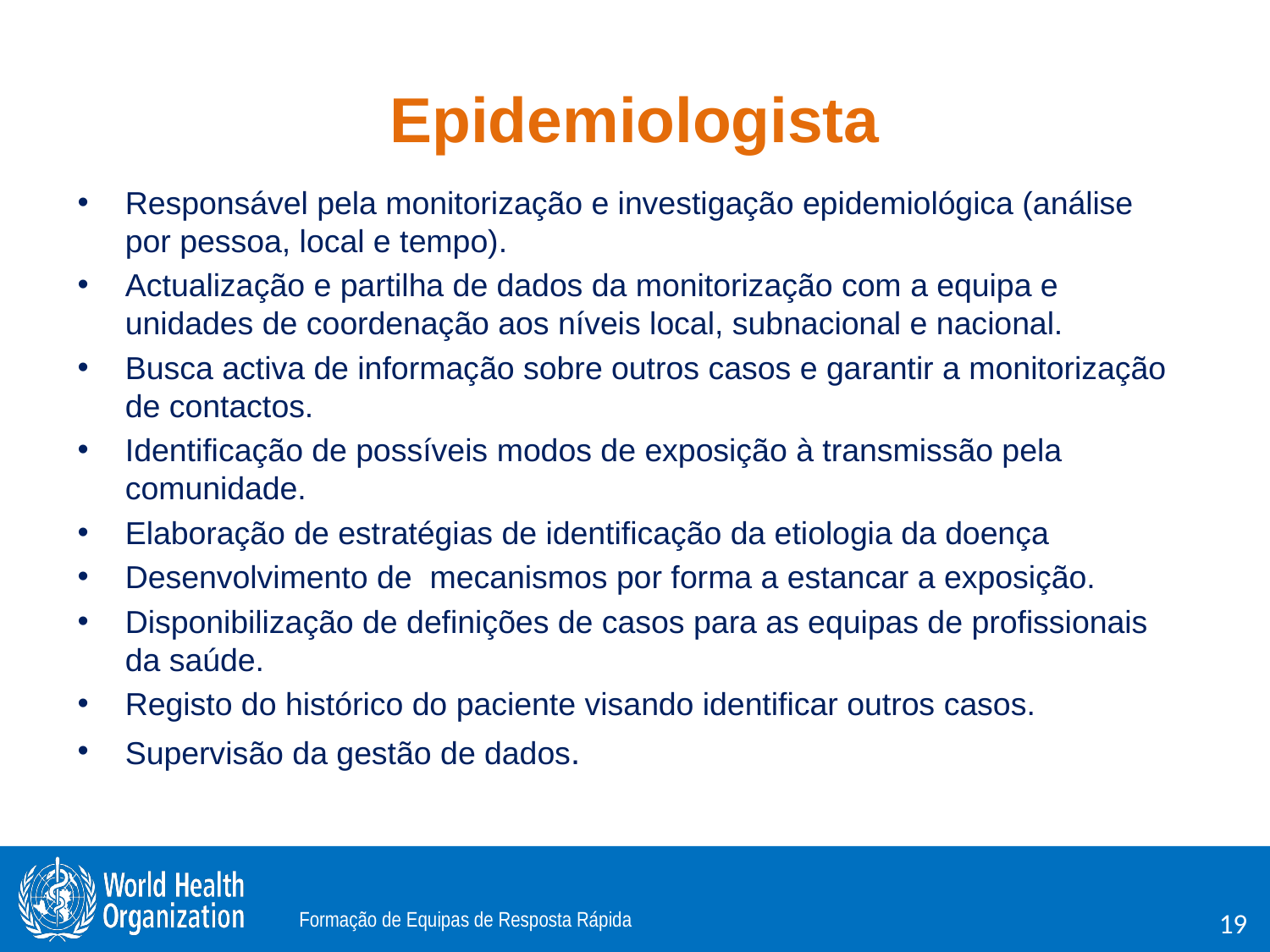

# Epidemiologista
Responsável pela monitorização e investigação epidemiológica (análise por pessoa, local e tempo).
Actualização e partilha de dados da monitorização com a equipa e unidades de coordenação aos níveis local, subnacional e nacional.
Busca activa de informação sobre outros casos e garantir a monitorização de contactos.
Identificação de possíveis modos de exposição à transmissão pela comunidade.
Elaboração de estratégias de identificação da etiologia da doença
Desenvolvimento de  mecanismos por forma a estancar a exposição.
Disponibilização de definições de casos para as equipas de profissionais da saúde.
Registo do histórico do paciente visando identificar outros casos.
Supervisão da gestão de dados.